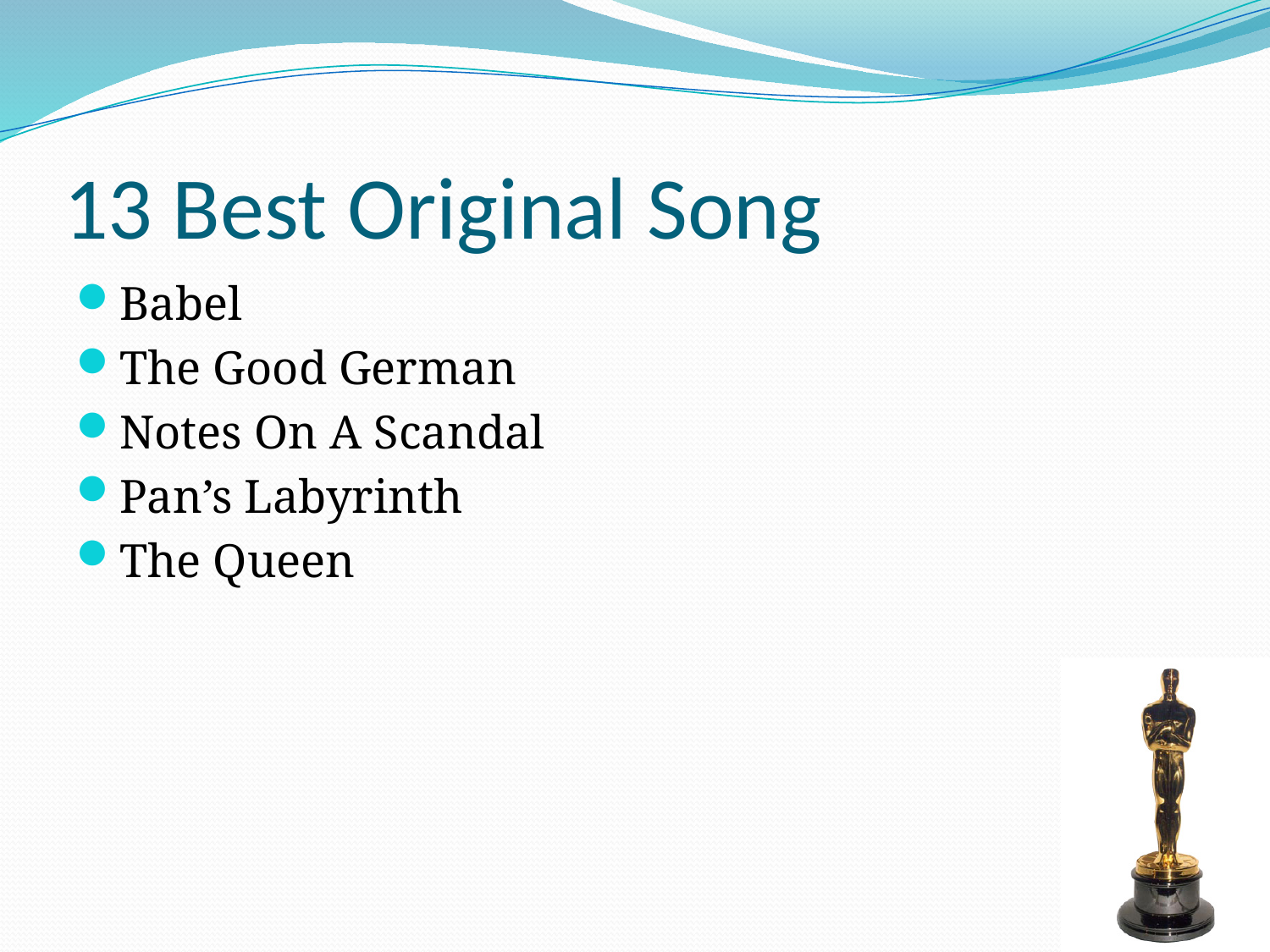

# 13 Best Original Song
Babel
The Good German
Notes On A Scandal
Pan’s Labyrinth
The Queen